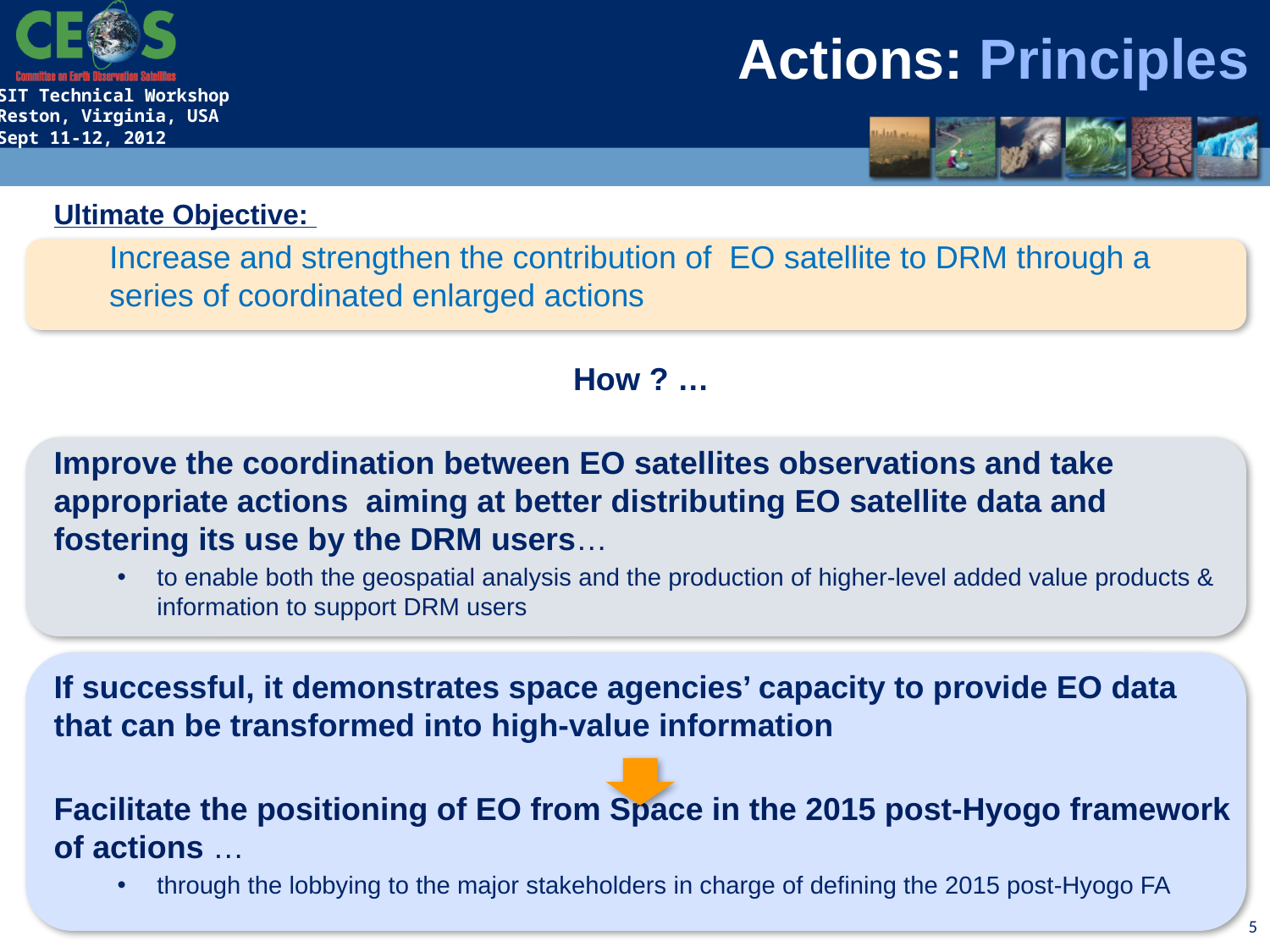

Actions: Principles
Ultimate Objective:
Increase and strengthen the contribution of  EO satellite to DRM through a series of coordinated enlarged actions

How ? …

Improve the coordination between EO satellites observations and take appropriate actions  aiming at better distributing EO satellite data and fostering its use by the DRM users…
to enable both the geospatial analysis and the production of higher-level added value products & information to support DRM users

If successful, it demonstrates space agencies’ capacity to provide EO data that can be transformed into high-value information

Facilitate the positioning of EO from Space in the 2015 post-Hyogo framework of actions …
through the lobbying to the major stakeholders in charge of defining the 2015 post-Hyogo FA

5